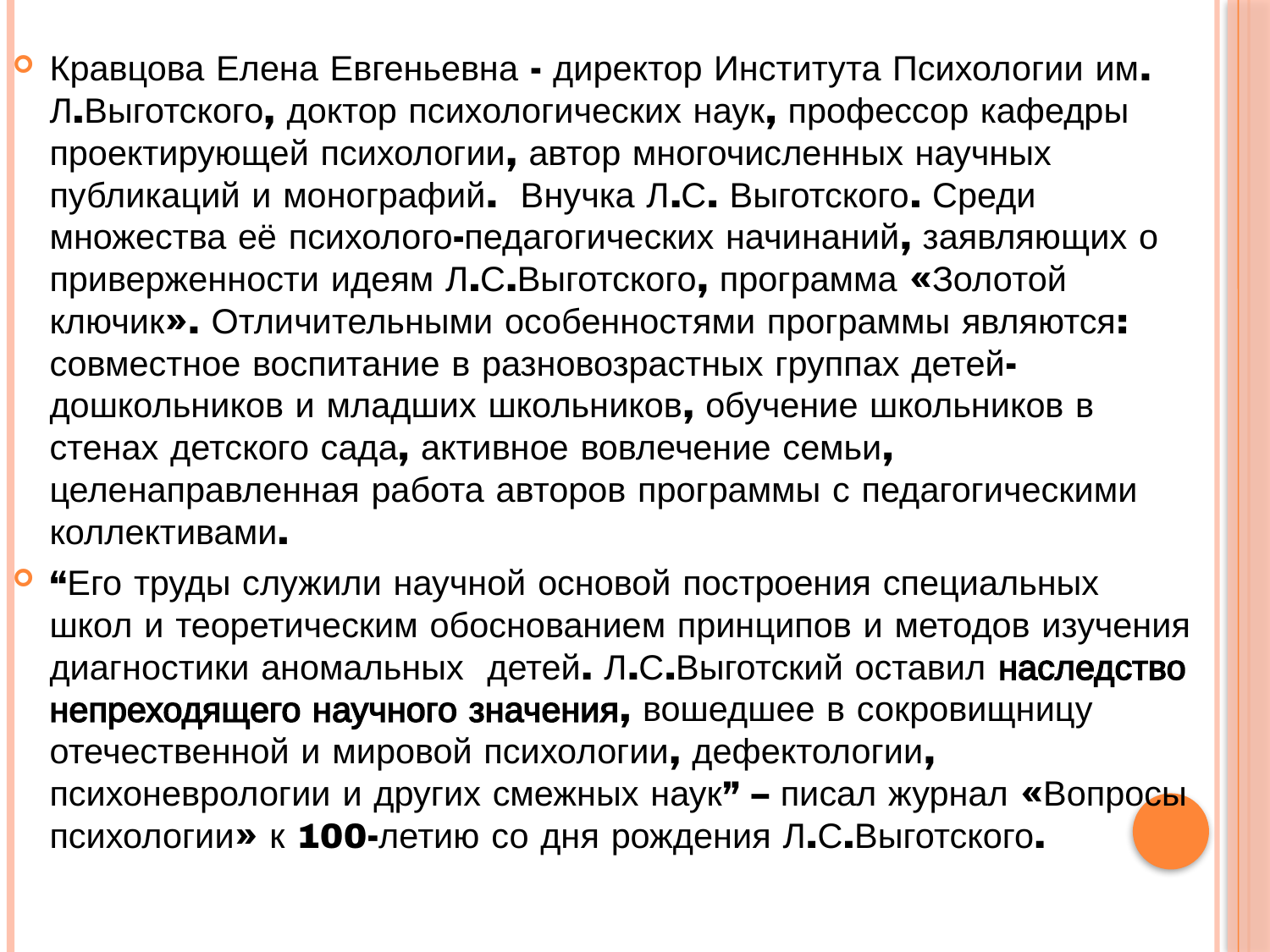

#
Кравцова Елена Евгеньевна - директор Института Психологии им. Л.Выготского, доктор психологических наук, профессор кафедры проектирующей психологии, автор многочисленных научных публикаций и монографий.  Внучка Л.С. Выготского. Среди множества её психолого-педагогических начинаний, заявляющих о приверженности идеям Л.С.Выготского, программа «Золотой ключик». Отличительными особенностями программы являются: совместное воспитание в разновозрастных группах детей-дошкольников и младших школьников, обучение школьников в стенах детского сада, активное вовлечение семьи, целенаправленная работа авторов программы с педагогическими коллективами.
“Его труды служили научной основой построения специальных школ и теоретическим обоснованием принципов и методов изучения диагностики аномальных  детей. Л.С.Выготский оставил наследство непреходящего научного значения, вошедшее в сокровищницу отечественной и мировой психологии, дефектологии, психоневрологии и других смежных наук” – писал журнал «Вопросы психологии» к 100-летию со дня рождения Л.С.Выготского.